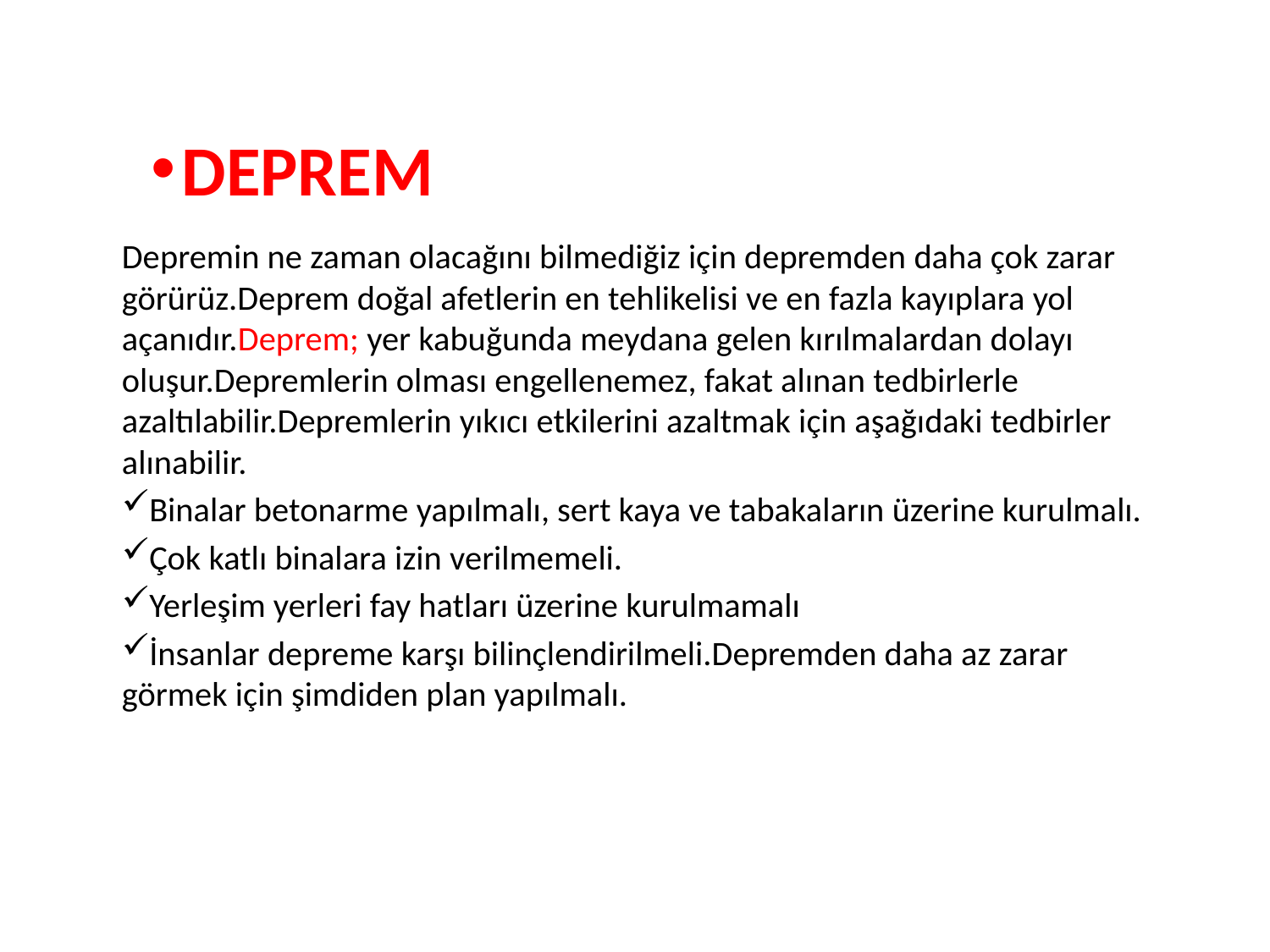

# deprem
Depremin ne zaman olacağını bilmediğiz için depremden daha çok zarar görürüz.Deprem doğal afetlerin en tehlikelisi ve en fazla kayıplara yol açanıdır.Deprem; yer kabuğunda meydana gelen kırılmalardan dolayı oluşur.Depremlerin olması engellenemez, fakat alınan tedbirlerle azaltılabilir.Depremlerin yıkıcı etkilerini azaltmak için aşağıdaki tedbirler alınabilir.
Binalar betonarme yapılmalı, sert kaya ve tabakaların üzerine kurulmalı.
Çok katlı binalara izin verilmemeli.
Yerleşim yerleri fay hatları üzerine kurulmamalı
İnsanlar depreme karşı bilinçlendirilmeli.Depremden daha az zarar görmek için şimdiden plan yapılmalı.